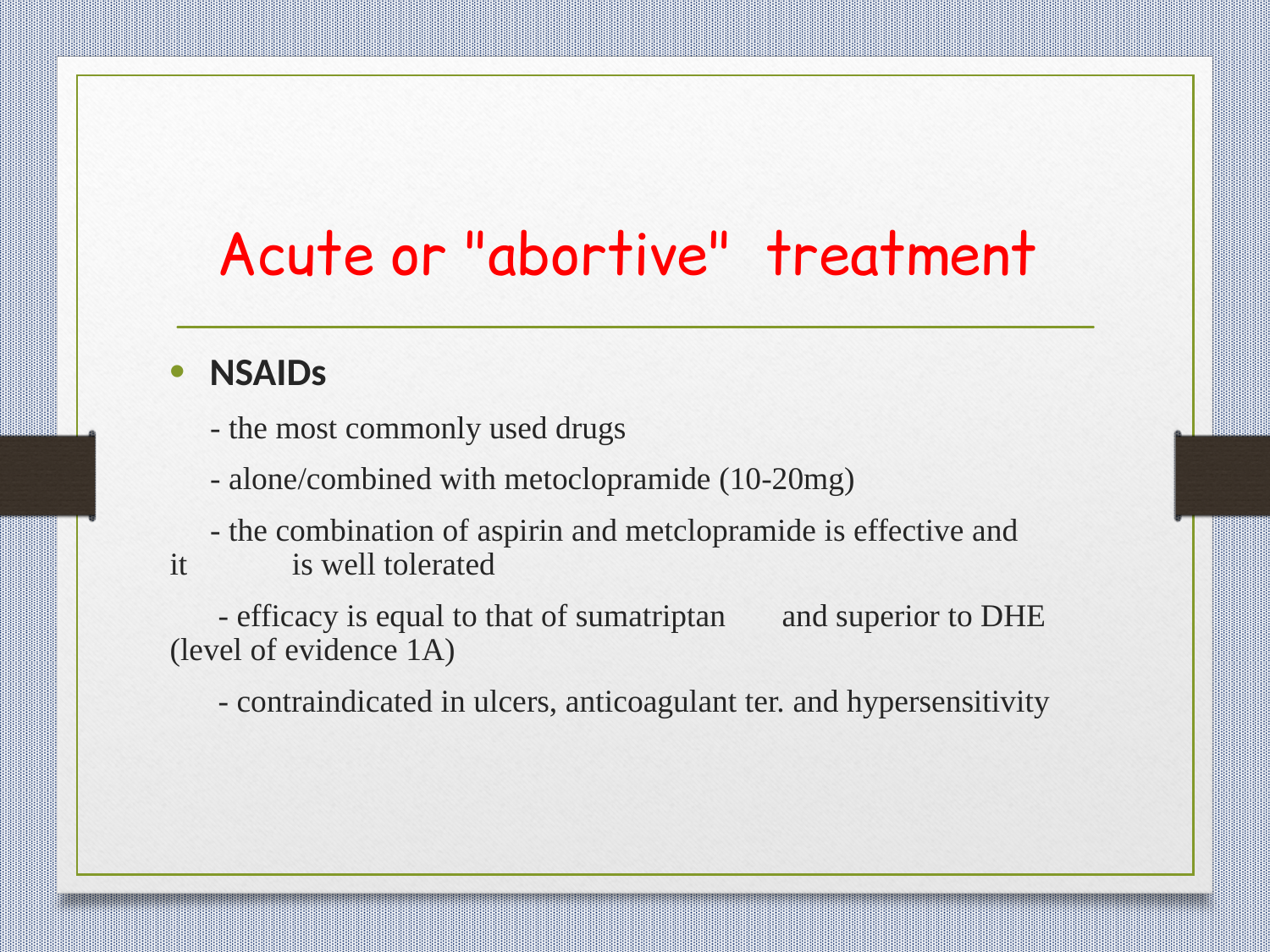

# Acute or "abortive"  treatment
NSAIDs
     - the most commonly used drugs
     - alone/combined with metoclopramide (10-20mg)
     - the combination of aspirin and metclopramide is effective and      it             is well tolerated
      - efficacy is equal to that of sumatriptan       and superior to DHE (level of evidence 1A)
      - contraindicated in ulcers, anticoagulant ter. and hypersensitivity